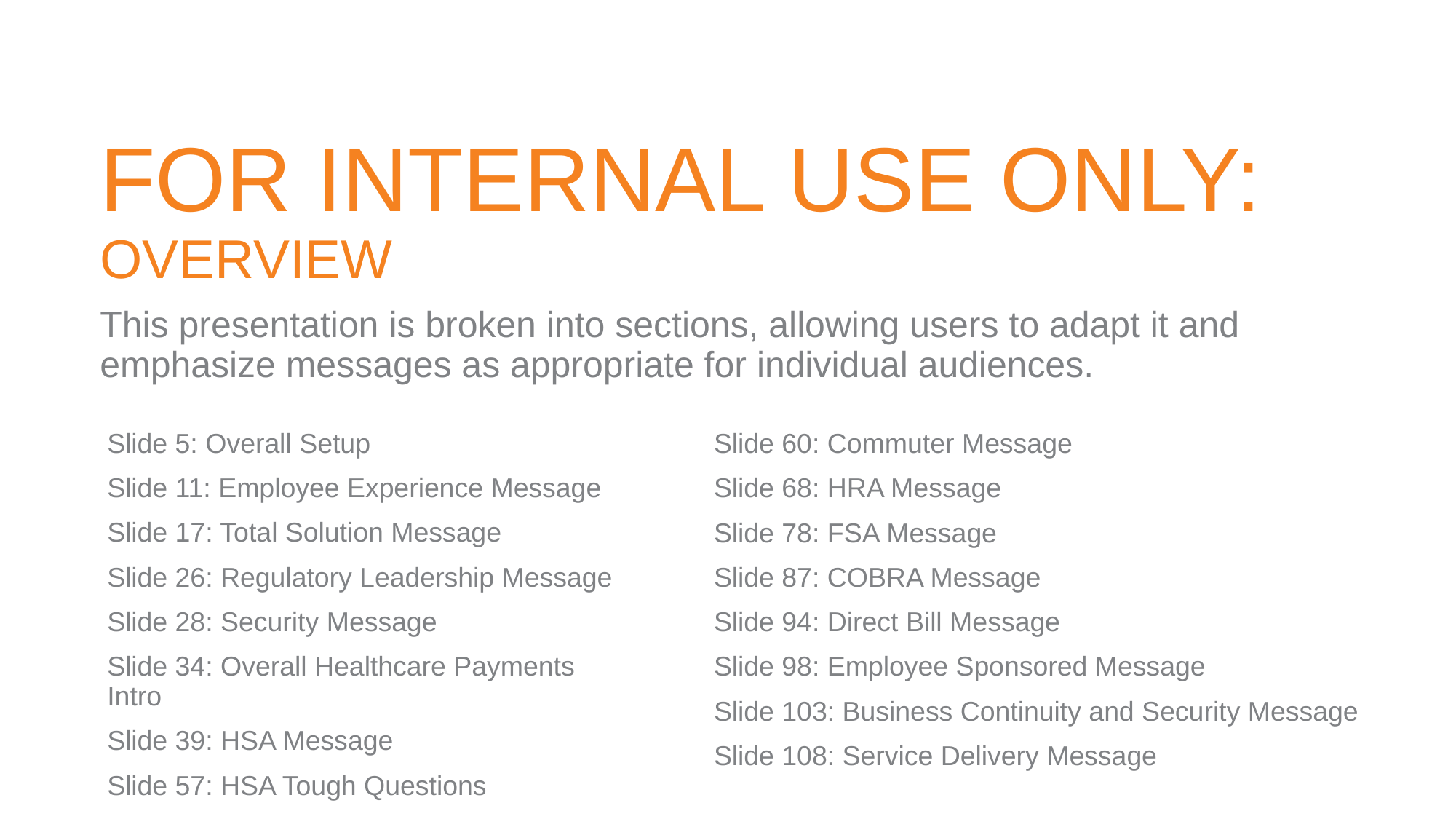

# FOR INTERNAL USE ONLY: OVERVIEW
This presentation is broken into sections, allowing users to adapt it and emphasize messages as appropriate for individual audiences.
Slide 60: Commuter Message
Slide 68: HRA Message
Slide 78: FSA Message
Slide 87: COBRA Message
Slide 94: Direct Bill Message
Slide 98: Employee Sponsored Message
Slide 103: Business Continuity and Security Message
Slide 108: Service Delivery Message
Slide 5: Overall Setup
Slide 11: Employee Experience Message
Slide 17: Total Solution Message
Slide 26: Regulatory Leadership Message
Slide 28: Security Message
Slide 34: Overall Healthcare Payments Intro
Slide 39: HSA Message
Slide 57: HSA Tough Questions